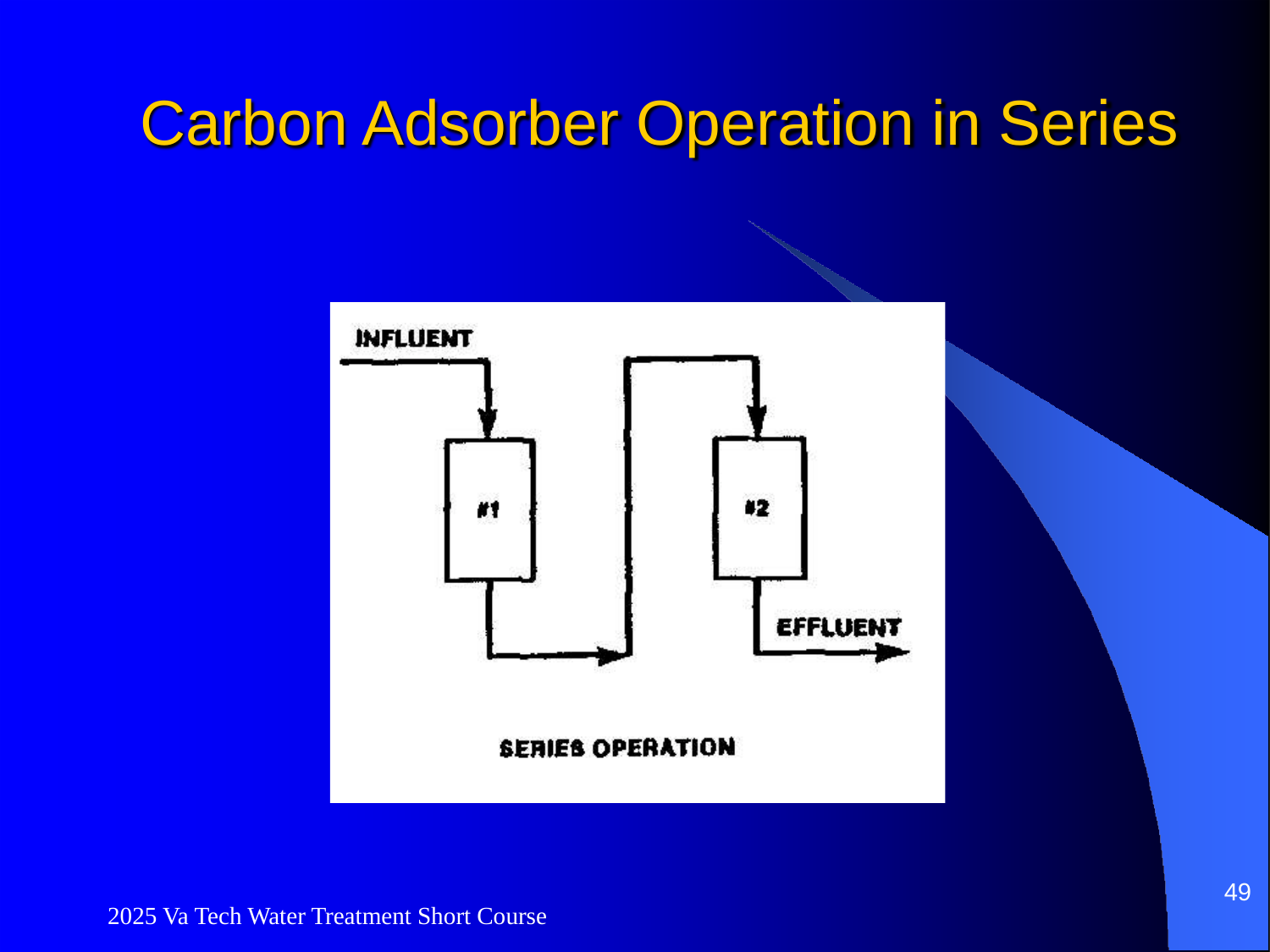

# Carbon Adsorber Operation in Series

49
2025 Va Tech Water Treatment Short Course